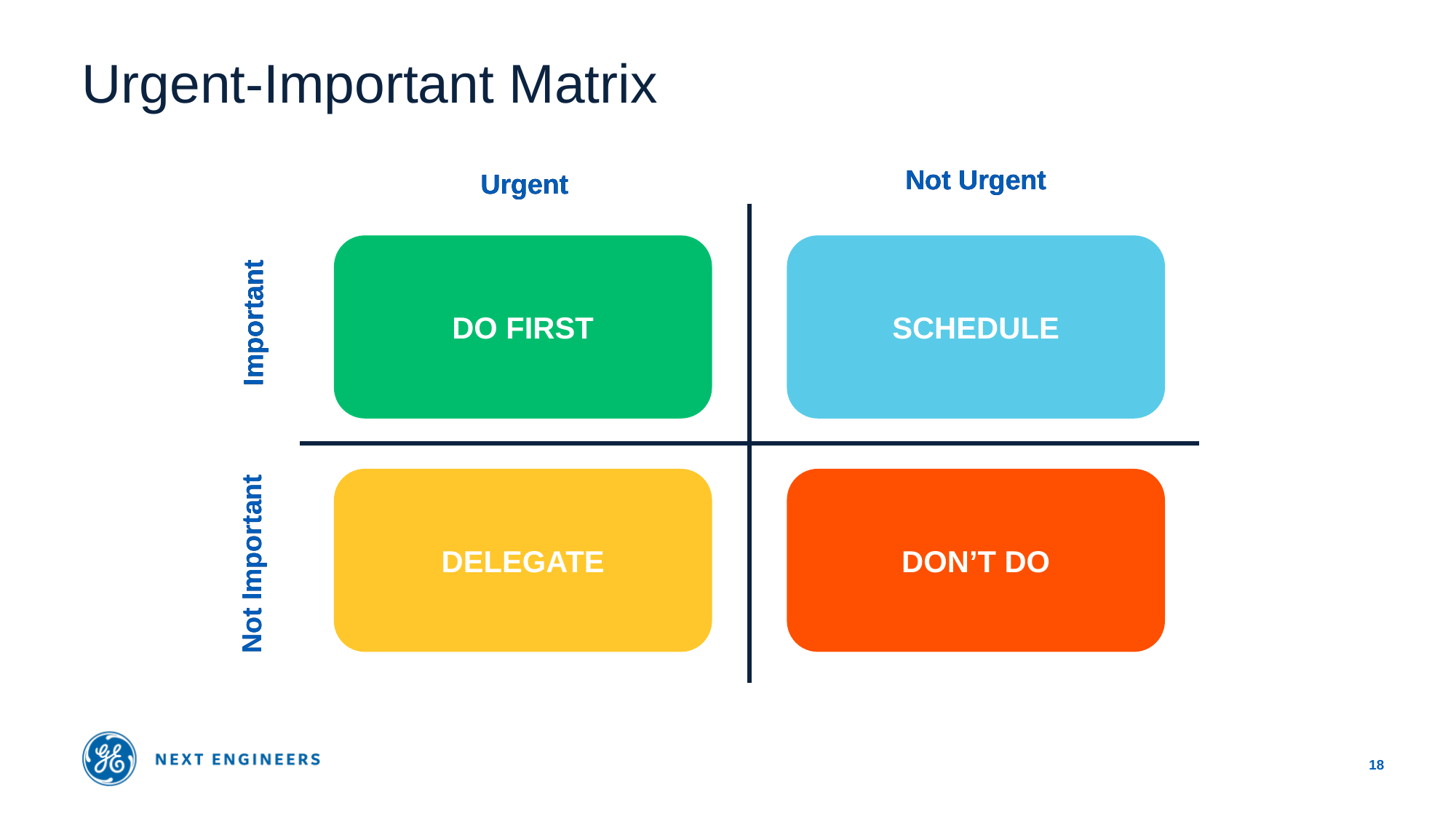

# Urgent-Important Matrix
Not Urgent
Not Urgent
Not Urgent
Urgent
Urgent
Urgent
DO FIRST
SCHEDULE
Important
Important
Important
DELEGATE
DON’T DO
Not Important
Not Important
18